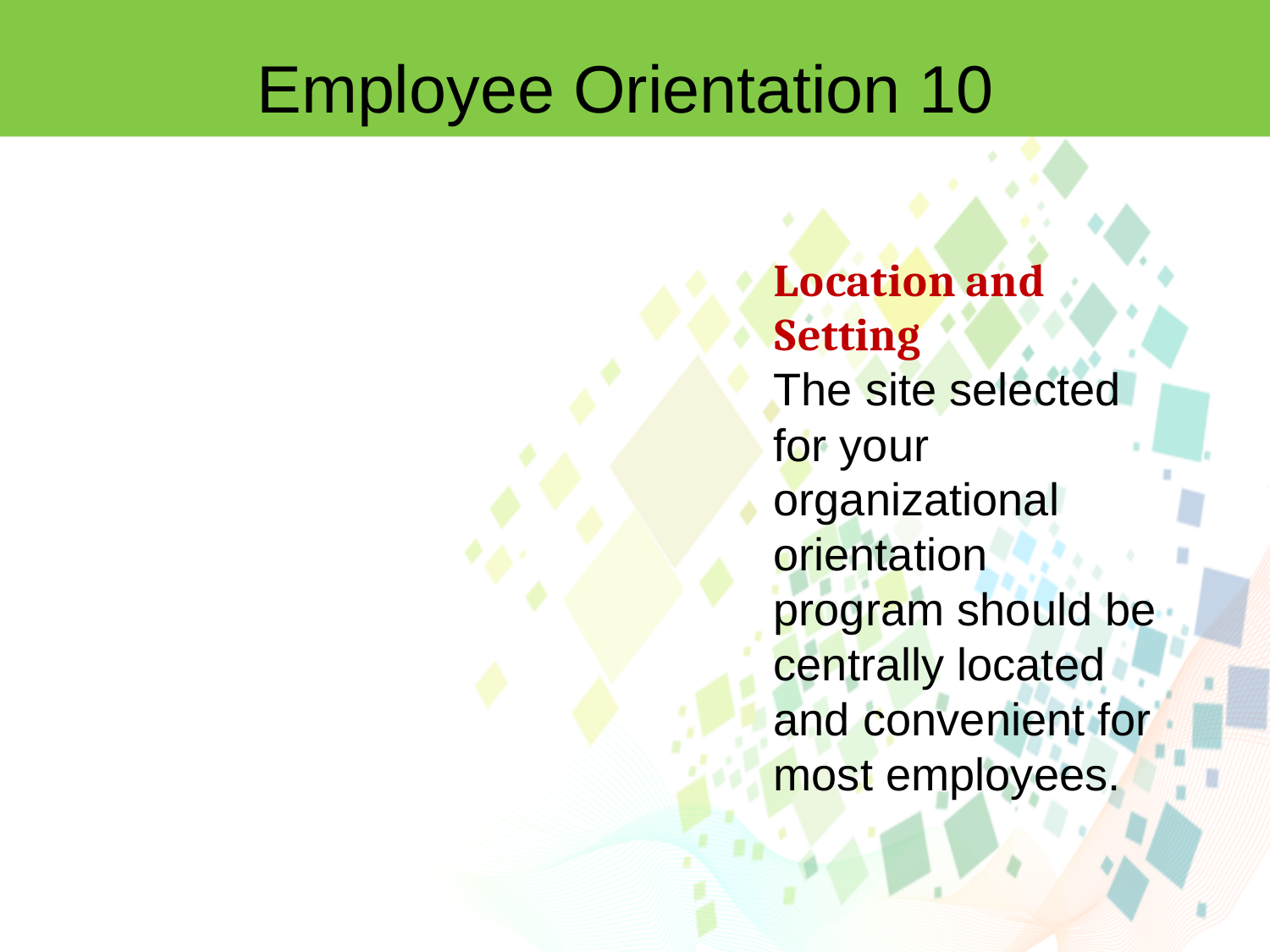

Employee Orientation 10
Location and Setting
The site selected for your organizational orientation program should be centrally located and convenient for most employees.